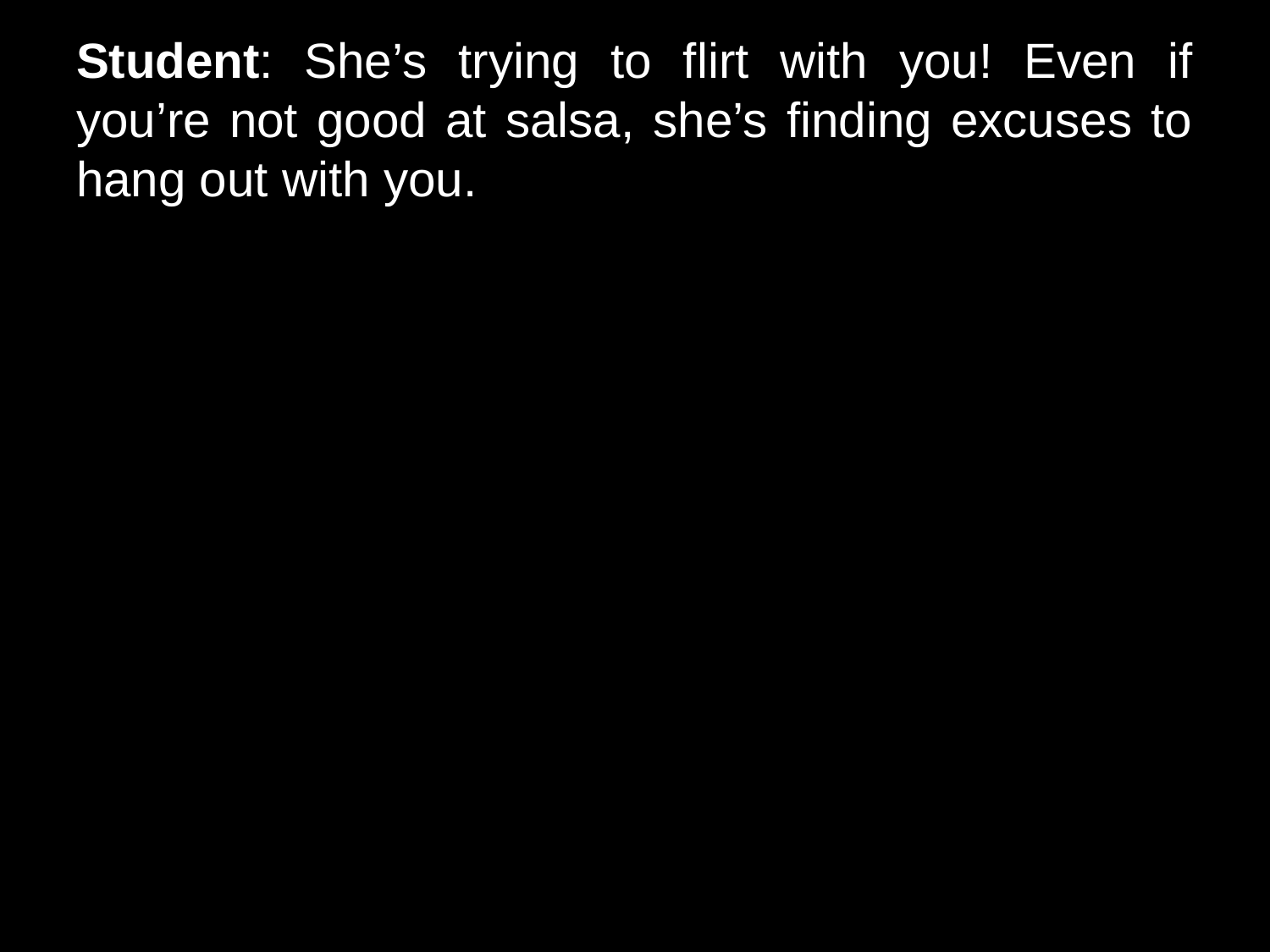

# Student: She’s trying to flirt with you! Even if you’re not good at salsa, she’s finding excuses to hang out with you.